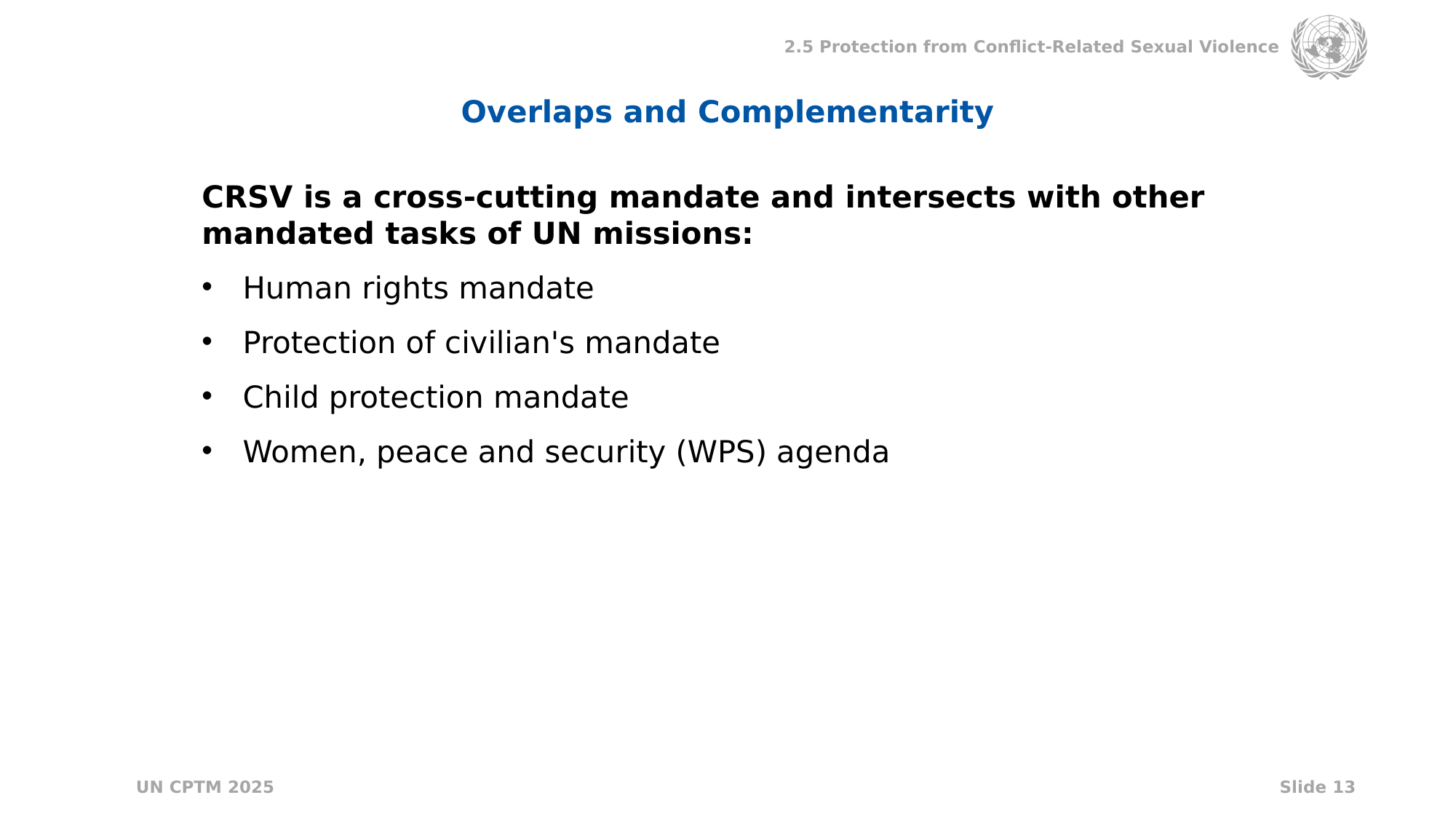

Overlaps and Complementarity
CRSV is a cross-cutting mandate and intersects with other mandated tasks of UN missions:
Human rights mandate
Protection of civilian's mandate
Child protection mandate
Women, peace and security (WPS) agenda